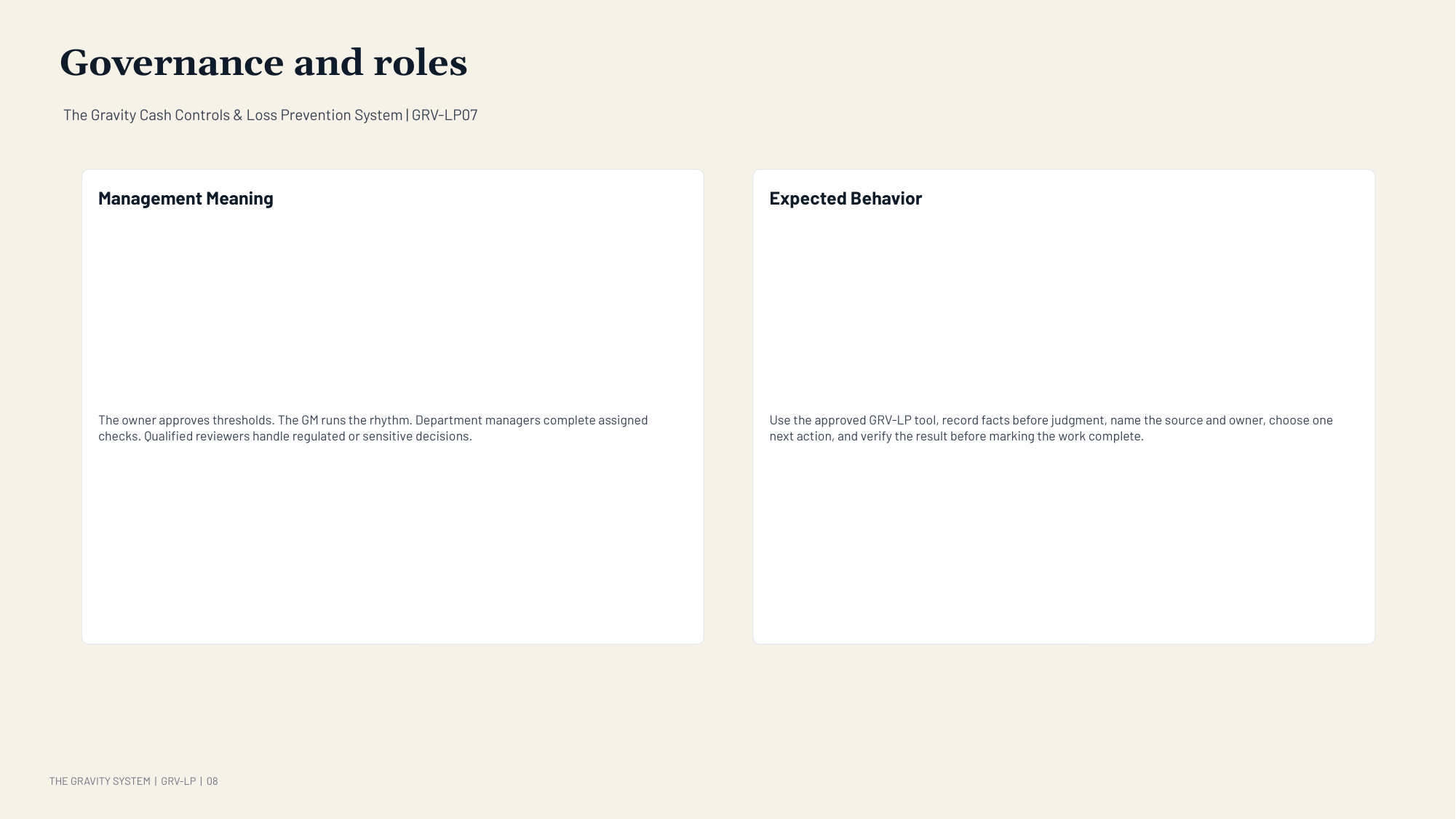

Governance and roles
The Gravity Cash Controls & Loss Prevention System | GRV-LP07

Management Meaning
Expected Behavior
The owner approves thresholds. The GM runs the rhythm. Department managers complete assigned checks. Qualified reviewers handle regulated or sensitive decisions.
Use the approved GRV-LP tool, record facts before judgment, name the source and owner, choose one next action, and verify the result before marking the work complete.
THE GRAVITY SYSTEM  |  GRV-LP  |  08